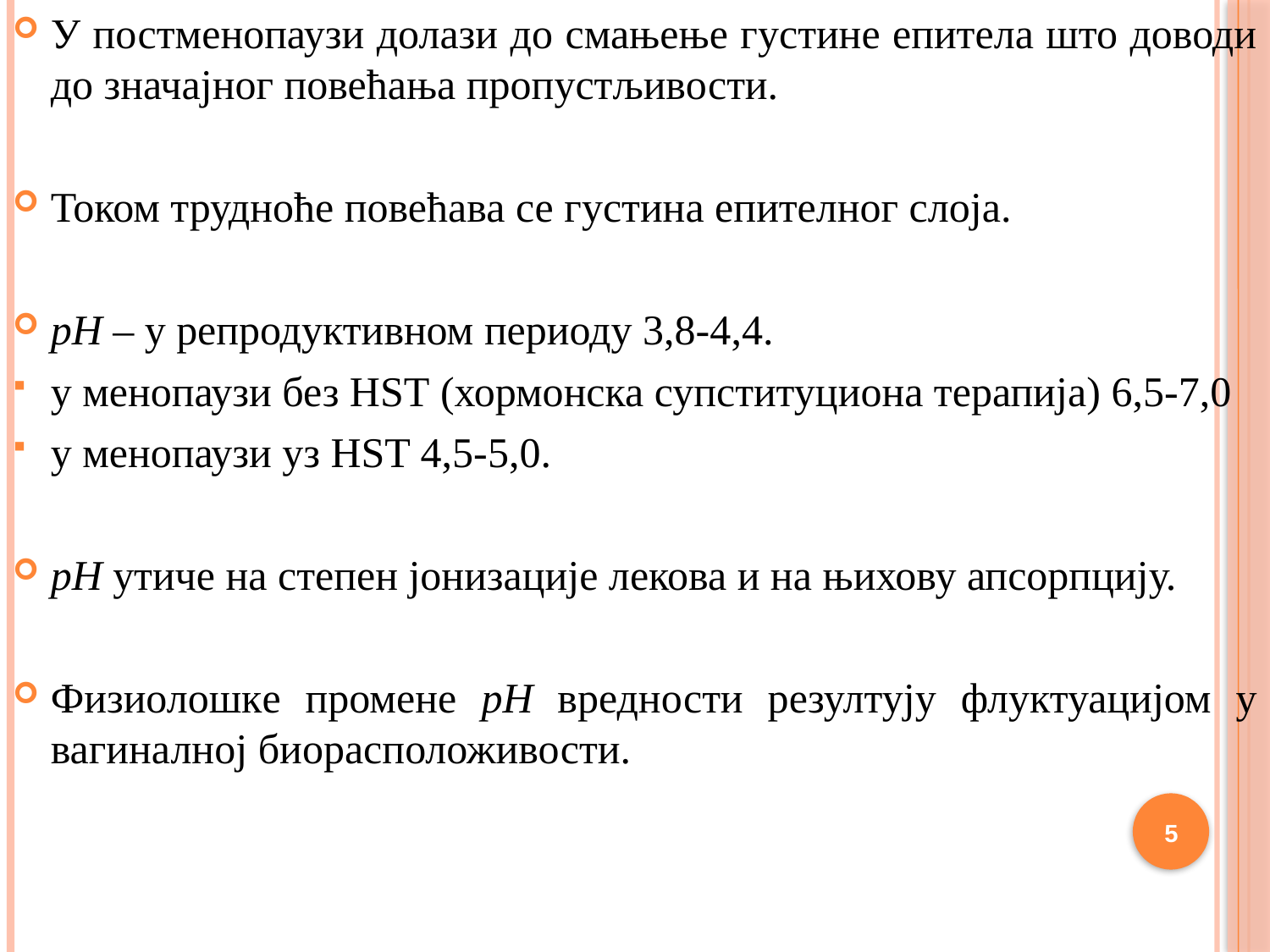

У постменопаузи долази до смањење густине епитела што доводи до значајног повећања пропустљивости.

Током трудноће повећава се густина епителног слоја.

pH – у репродуктивном периоду 3,8-4,4.
у менопаузи без HST (хормонска супституциона терапија) 6,5-7,0
у менопаузи уз HST 4,5-5,0.

pH утиче на степен јонизације лекова и на њихову апсорпцију.

Физиолошке промене pH вредности резултују флуктуацијом у вагиналној биорасположивости.
5